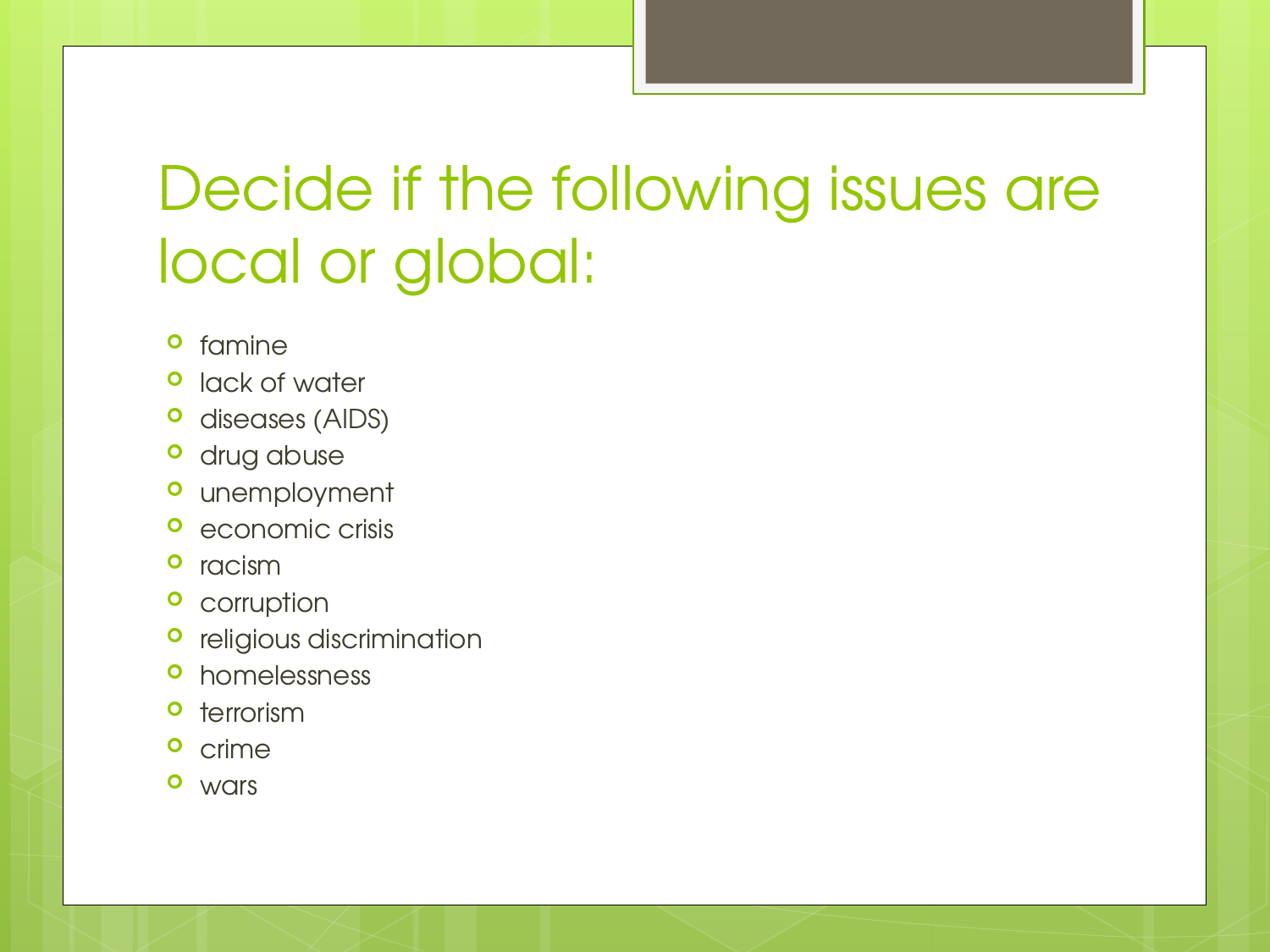

# Decide if the following issues are local or global:
famine
lack of water
diseases (AIDS)
drug abuse
unemployment
economic crisis
racism
corruption
religious discrimination
homelessness
terrorism
crime
wars